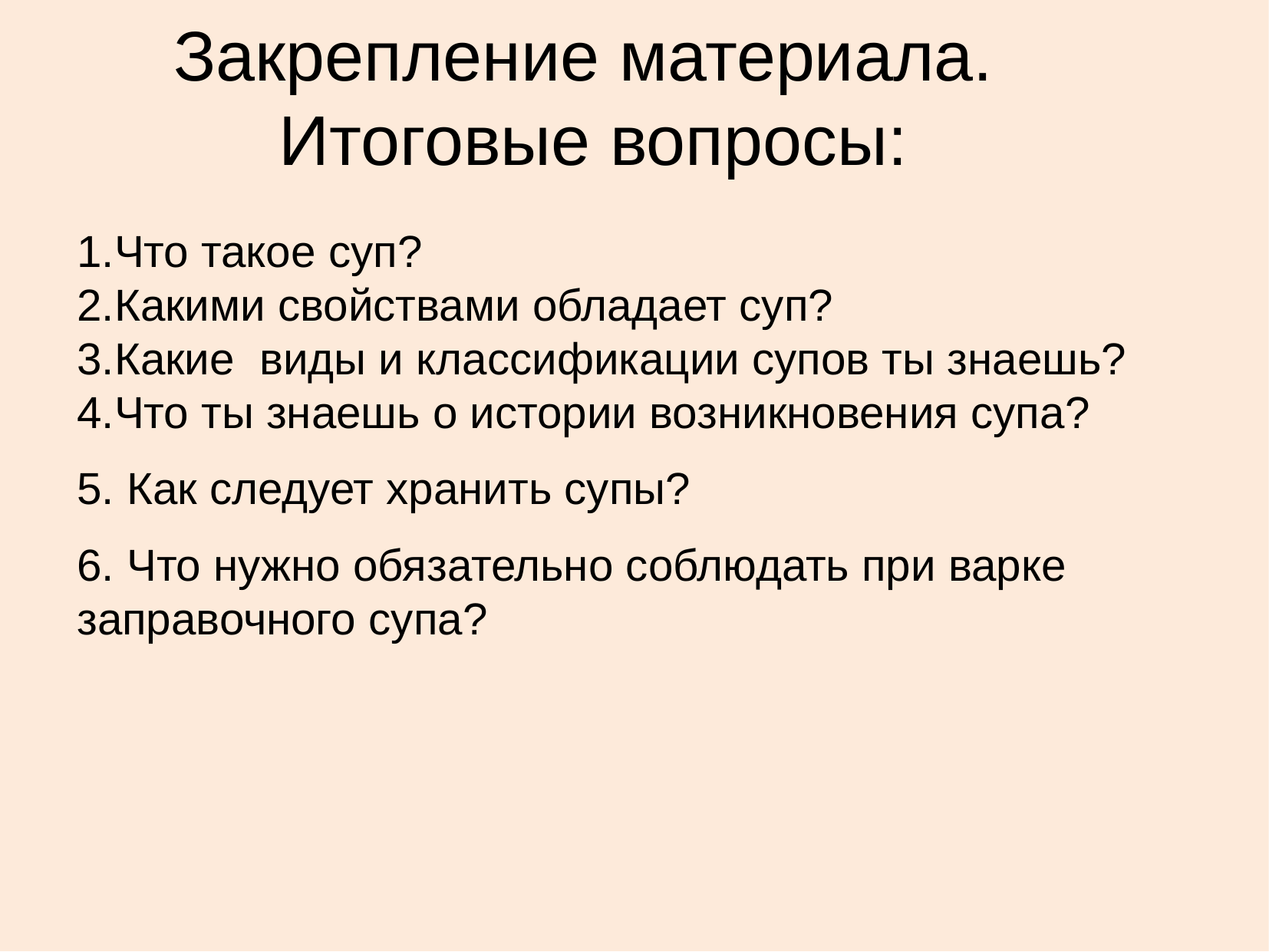

# Закрепление материала. Итоговые вопросы:
1.Что такое суп?
2.Какими свойствами обладает суп?
3.Какие  виды и классификации супов ты знаешь?
4.Что ты знаешь о истории возникновения супа?
5. Как следует хранить супы?
6. Что нужно обязательно соблюдать при варке заправочного супа?